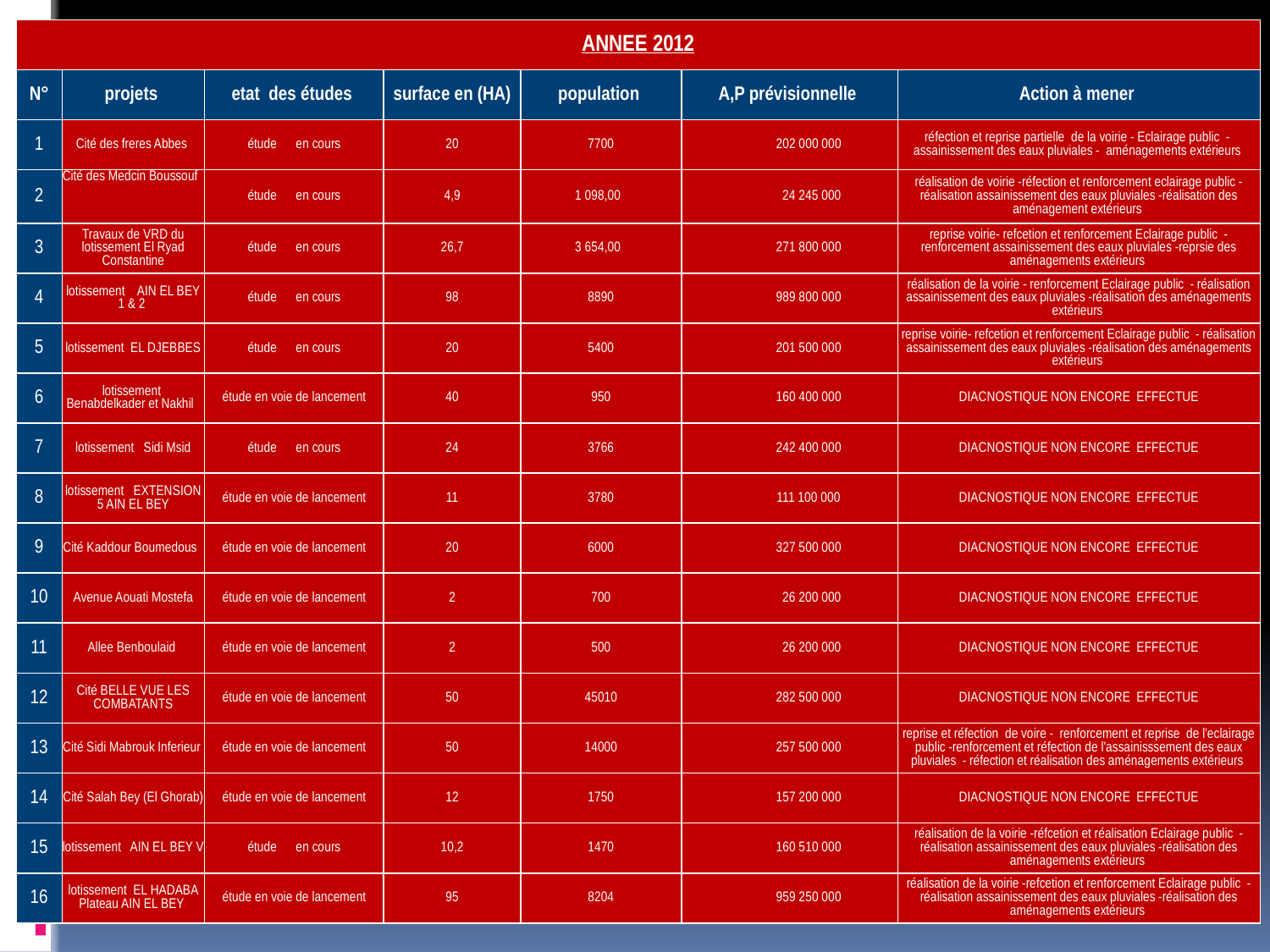

| ANNEE 2012 |  |  |  |  |  |  |
| --- | --- | --- | --- | --- | --- | --- |
| N° | projets | etat des études | surface en (HA) | population | A,P prévisionnelle | Action à mener |
| 1 | Cité des freres Abbes | étude en cours | 20 | 7700 | 202 000 000 | réfection et reprise partielle de la voirie - Eclairage public - assainissement des eaux pluviales - aménagements extérieurs |
| 2 | Cité des Medcin Boussouf | étude en cours | 4,9 | 1 098,00 | 24 245 000 | réalisation de voirie -réfection et renforcement eclairage public -réalisation assainissement des eaux pluviales -réalisation des aménagement extérieurs |
| 3 | Travaux de VRD du lotissement El Ryad Constantine | étude en cours | 26,7 | 3 654,00 | 271 800 000 | reprise voirie- refcetion et renforcement Eclairage public - renforcement assainissement des eaux pluviales -reprsie des aménagements extérieurs |
| 4 | lotissement AIN EL BEY 1 & 2 | étude en cours | 98 | 8890 | 989 800 000 | réalisation de la voirie - renforcement Eclairage public - réalisation assainissement des eaux pluviales -réalisation des aménagements extérieurs |
| 5 | lotissement EL DJEBBES | étude en cours | 20 | 5400 | 201 500 000 | reprise voirie- refcetion et renforcement Eclairage public - réalisation assainissement des eaux pluviales -réalisation des aménagements extérieurs |
| 6 | lotissement Benabdelkader et Nakhil | étude en voie de lancement | 40 | 950 | 160 400 000 | DIACNOSTIQUE NON ENCORE EFFECTUE |
| 7 | lotissement Sidi Msid | étude en cours | 24 | 3766 | 242 400 000 | DIACNOSTIQUE NON ENCORE EFFECTUE |
| 8 | lotissement EXTENSION 5 AIN EL BEY | étude en voie de lancement | 11 | 3780 | 111 100 000 | DIACNOSTIQUE NON ENCORE EFFECTUE |
| 9 | Cité Kaddour Boumedous | étude en voie de lancement | 20 | 6000 | 327 500 000 | DIACNOSTIQUE NON ENCORE EFFECTUE |
| 10 | Avenue Aouati Mostefa | étude en voie de lancement | 2 | 700 | 26 200 000 | DIACNOSTIQUE NON ENCORE EFFECTUE |
| 11 | Allee Benboulaid | étude en voie de lancement | 2 | 500 | 26 200 000 | DIACNOSTIQUE NON ENCORE EFFECTUE |
| 12 | Cité BELLE VUE LES COMBATANTS | étude en voie de lancement | 50 | 45010 | 282 500 000 | DIACNOSTIQUE NON ENCORE EFFECTUE |
| 13 | Cité Sidi Mabrouk Inferieur | étude en voie de lancement | 50 | 14000 | 257 500 000 | reprise et réfection de voire - renforcement et reprise de l'eclairage public -renforcement et réfection de l'assainisssement des eaux pluviales - réfection et réalisation des aménagements extérieurs |
| 14 | Cité Salah Bey (El Ghorab) | étude en voie de lancement | 12 | 1750 | 157 200 000 | DIACNOSTIQUE NON ENCORE EFFECTUE |
| 15 | lotissement AIN EL BEY V | étude en cours | 10,2 | 1470 | 160 510 000 | réalisation de la voirie -réfcetion et réalisation Eclairage public - réalisation assainissement des eaux pluviales -réalisation des aménagements extérieurs |
| 16 | lotissement EL HADABA Plateau AIN EL BEY | étude en voie de lancement | 95 | 8204 | 959 250 000 | réalisation de la voirie -refcetion et renforcement Eclairage public - réalisation assainissement des eaux pluviales -réalisation des aménagements extérieurs |